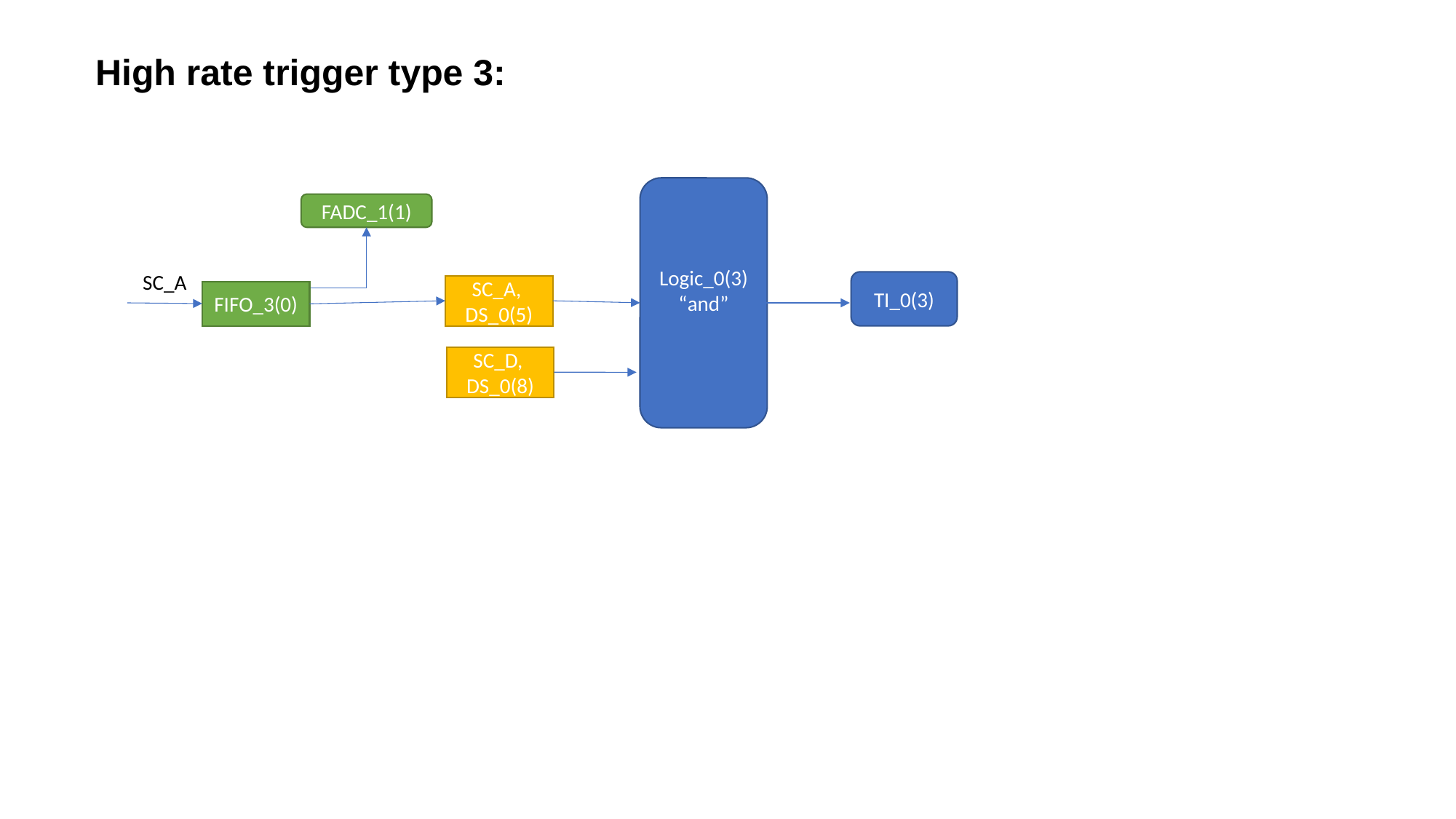

High rate trigger type 3:

Logic_0(3)
“and”

TI_0(3)
SC_A,
DS_0(5)
SC_D,
DS_0(8)
FADC_1(1)
SC_A
FIFO_3(0)